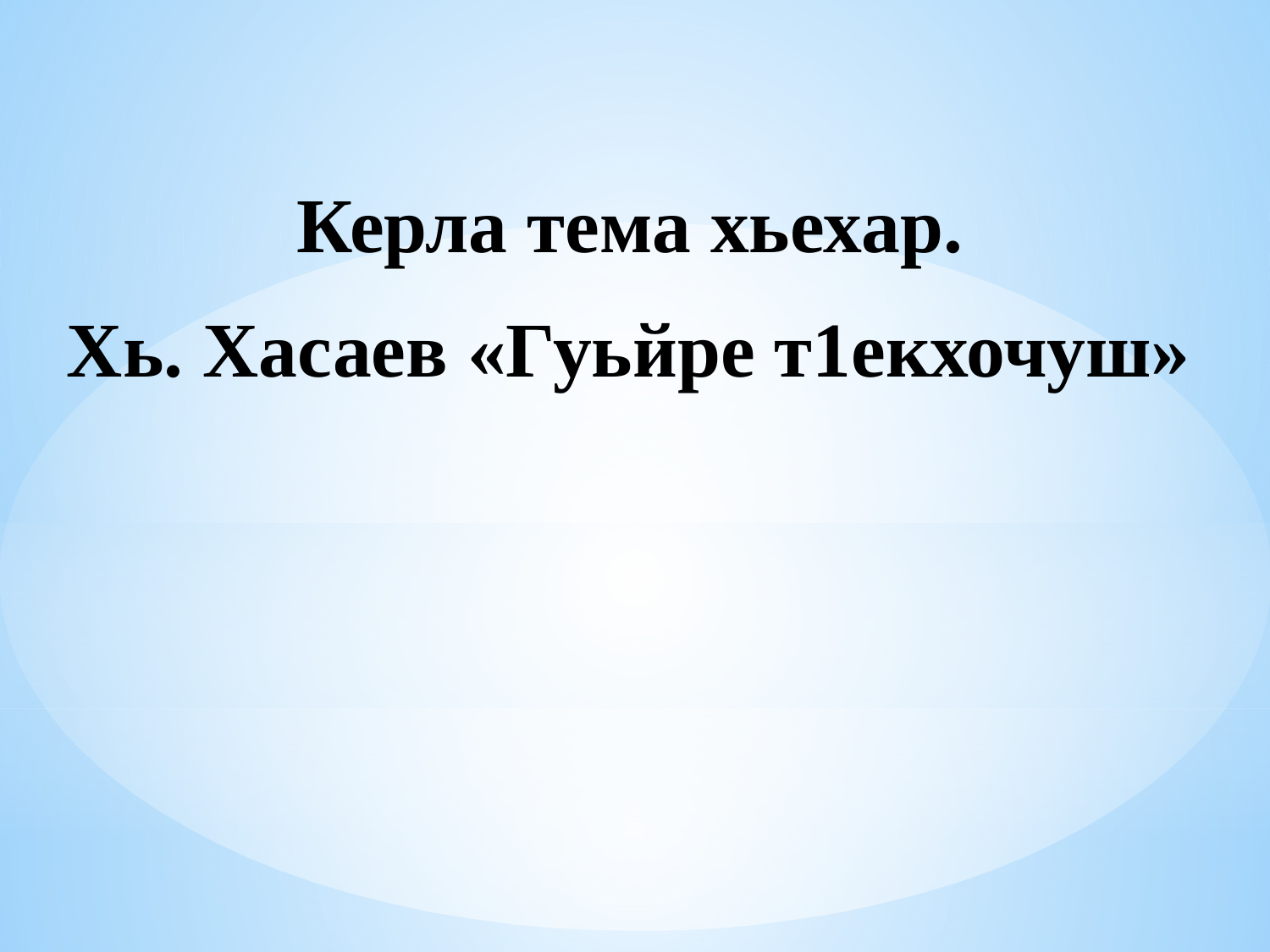

Керла тема хьехар.
 Хь. Хасаев «Гуьйре т1екхочуш»